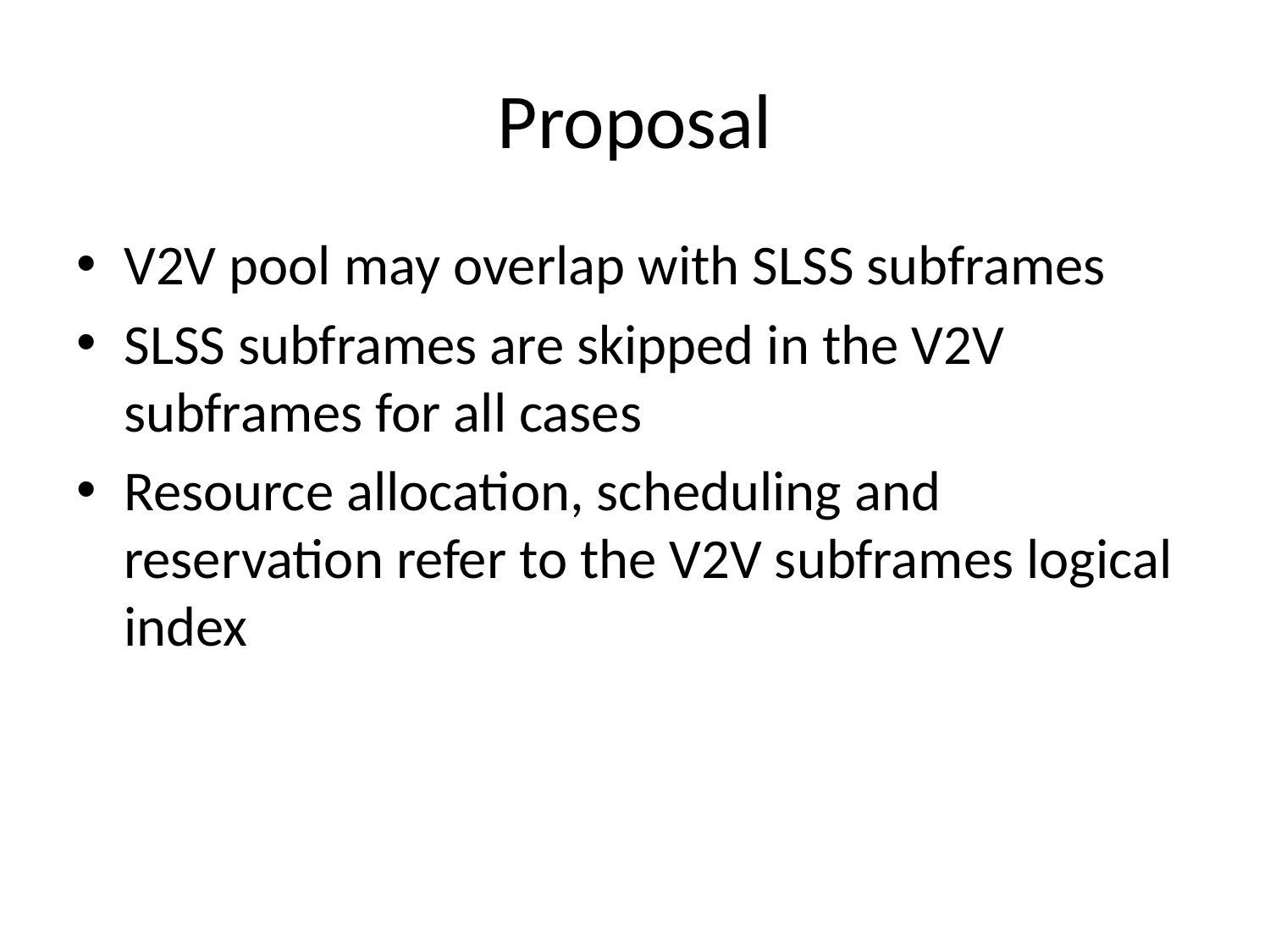

# Proposal
V2V pool may overlap with SLSS subframes
SLSS subframes are skipped in the V2V subframes for all cases
Resource allocation, scheduling and reservation refer to the V2V subframes logical index